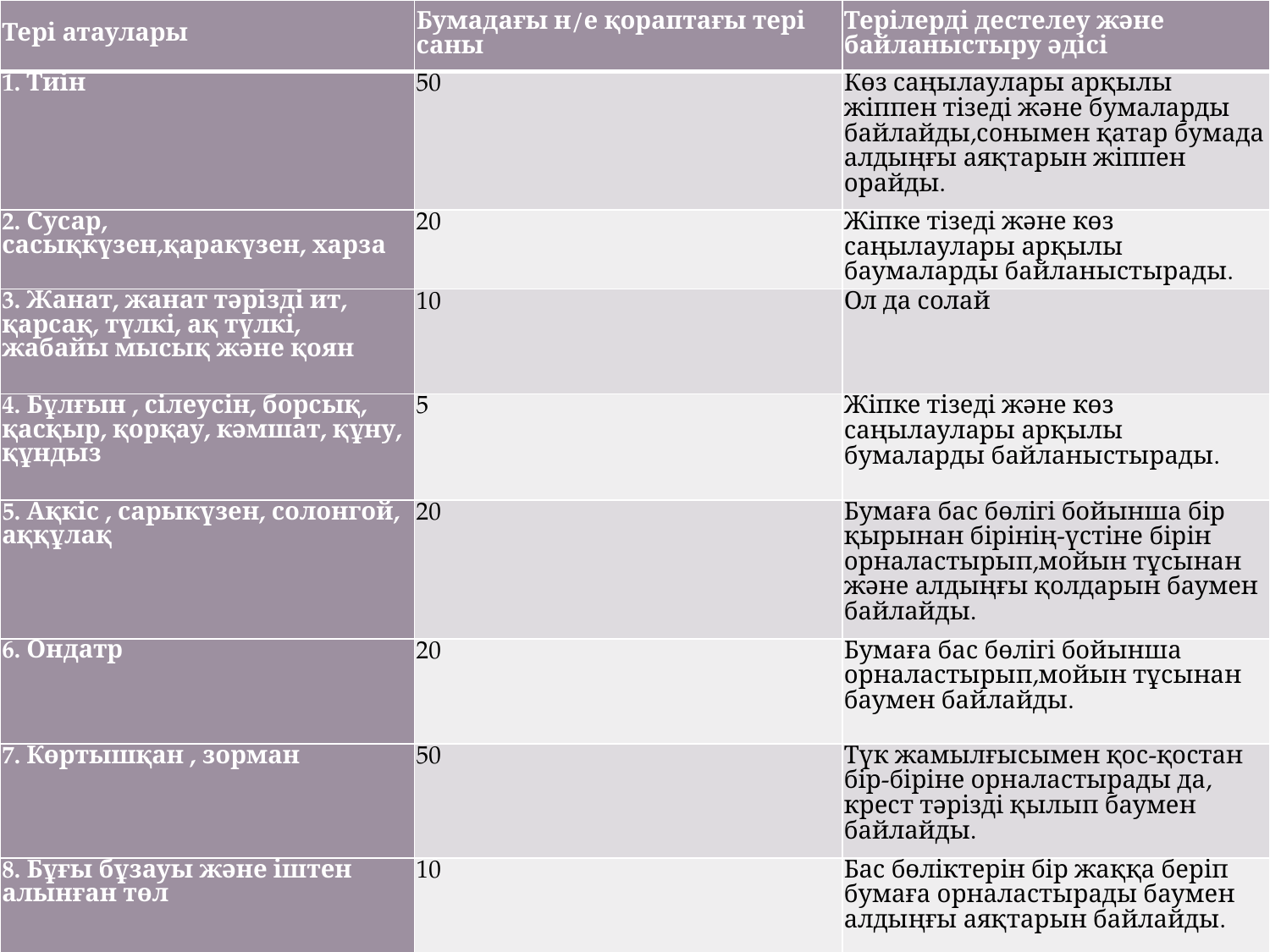

| Тері атаулары | Бумадағы н/е қораптағы тері саны | Терілерді дестелеу және байланыстыру әдісі |
| --- | --- | --- |
| 1. Тиін | 50 | Көз саңылаулары арқылы жіппен тізеді және бумаларды байлайды,сонымен қатар бумада алдыңғы аяқтарын жіппен орайды. |
| 2. Сусар, сасықкүзен,қаракүзен, харза | 20 | Жіпке тізеді және көз саңылаулары арқылы баумаларды байланыстырады. |
| 3. Жанат, жанат тәрізді ит, қарсақ, түлкі, ақ түлкі, жабайы мысық және қоян | 10 | Ол да солай |
| 4. Бұлғын , сілеусін, борсық, қасқыр, қорқау, кәмшат, құну, құндыз | 5 | Жіпке тізеді және көз саңылаулары арқылы бумаларды байланыстырады. |
| 5. Ақкіс , сарыкүзен, солонгой, аққұлақ | 20 | Бумаға бас бөлігі бойынша бір қырынан бірінің-үстіне бірін орналастырып,мойын тұсынан және алдыңғы қолдарын баумен байлайды. |
| 6. Ондатр | 20 | Бумаға бас бөлігі бойынша орналастырып,мойын тұсынан баумен байлайды. |
| 7. Көртышқан , зорман | 50 | Түк жамылғысымен қос-қостан бір-біріне орналастырады да, крест тәрізді қылып баумен байлайды. |
| 8. Бұғы бұзауы және іштен алынған төл | 10 | Бас бөліктерін бір жаққа беріп бумаға орналастырады баумен алдыңғы аяқтарын байлайды. |